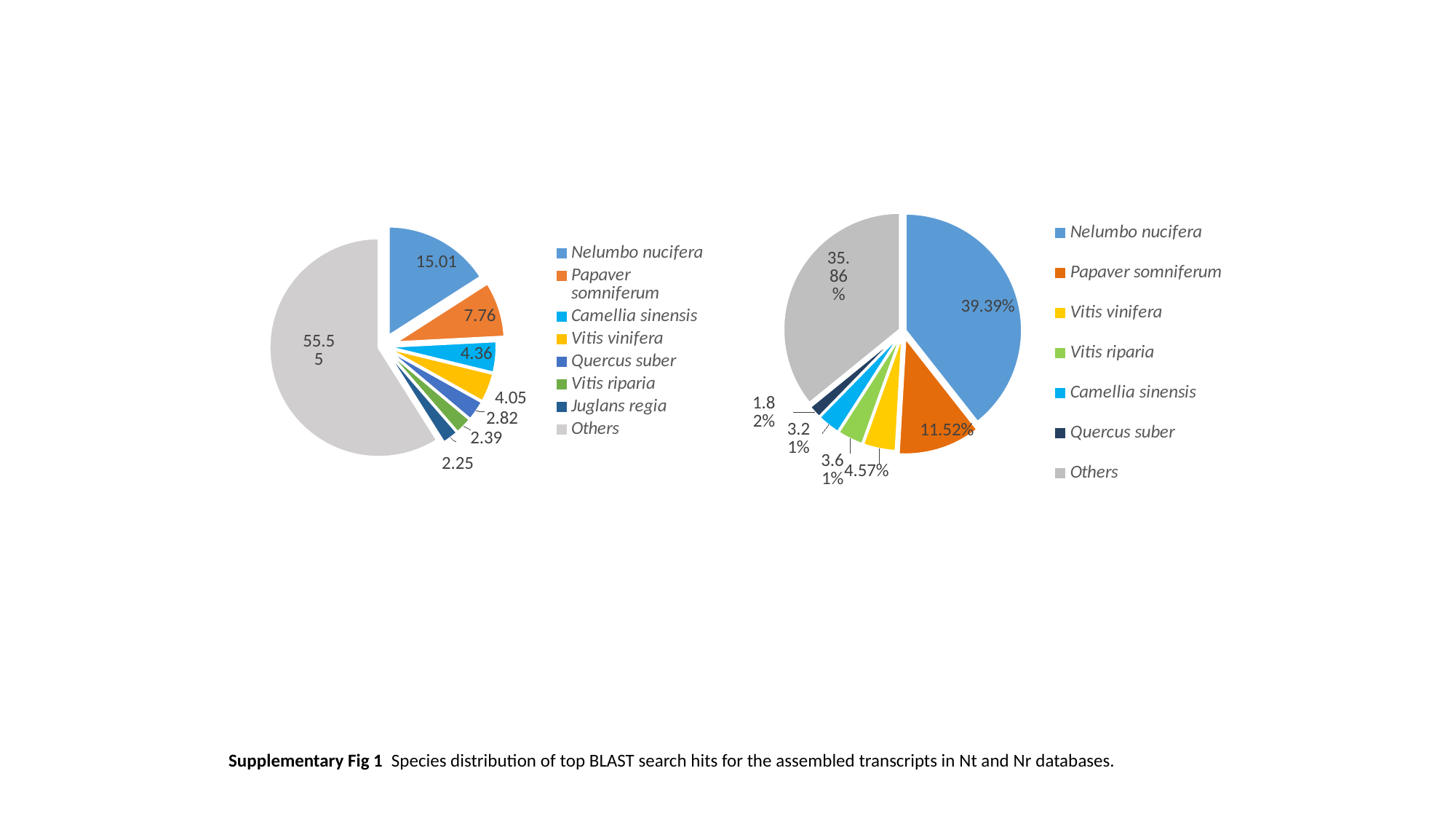

### Chart

| Category |  |
|---|---|
| Nelumbo nucifera | 15.009736855245418 |
| Papaver somniferum | 7.75952464173366 |
| Camellia sinensis | 4.359115194487441 |
| Vitis vinifera | 4.054526389374344 |
| Quercus suber | 2.8211913916213116 |
| Vitis riparia | 2.391771109002846 |
| Juglans regia | 2.2519598541968344 |
| Others | 55.55000748988866 |

### Chart

| Category |  |
|---|---|
| Nelumbo nucifera | 15082.0 |
| Papaver somniferum | 4412.0 |
| Vitis vinifera | 1750.0 |
| Vitis riparia | 1385.0 |
| Camellia sinensis | 1228.0 |
| Quercus suber | 700.0 |
| Others | 13730.0 |
Supplementary Fig 1  Species distribution of top BLAST search hits for the assembled transcripts in Nt and Nr databases.